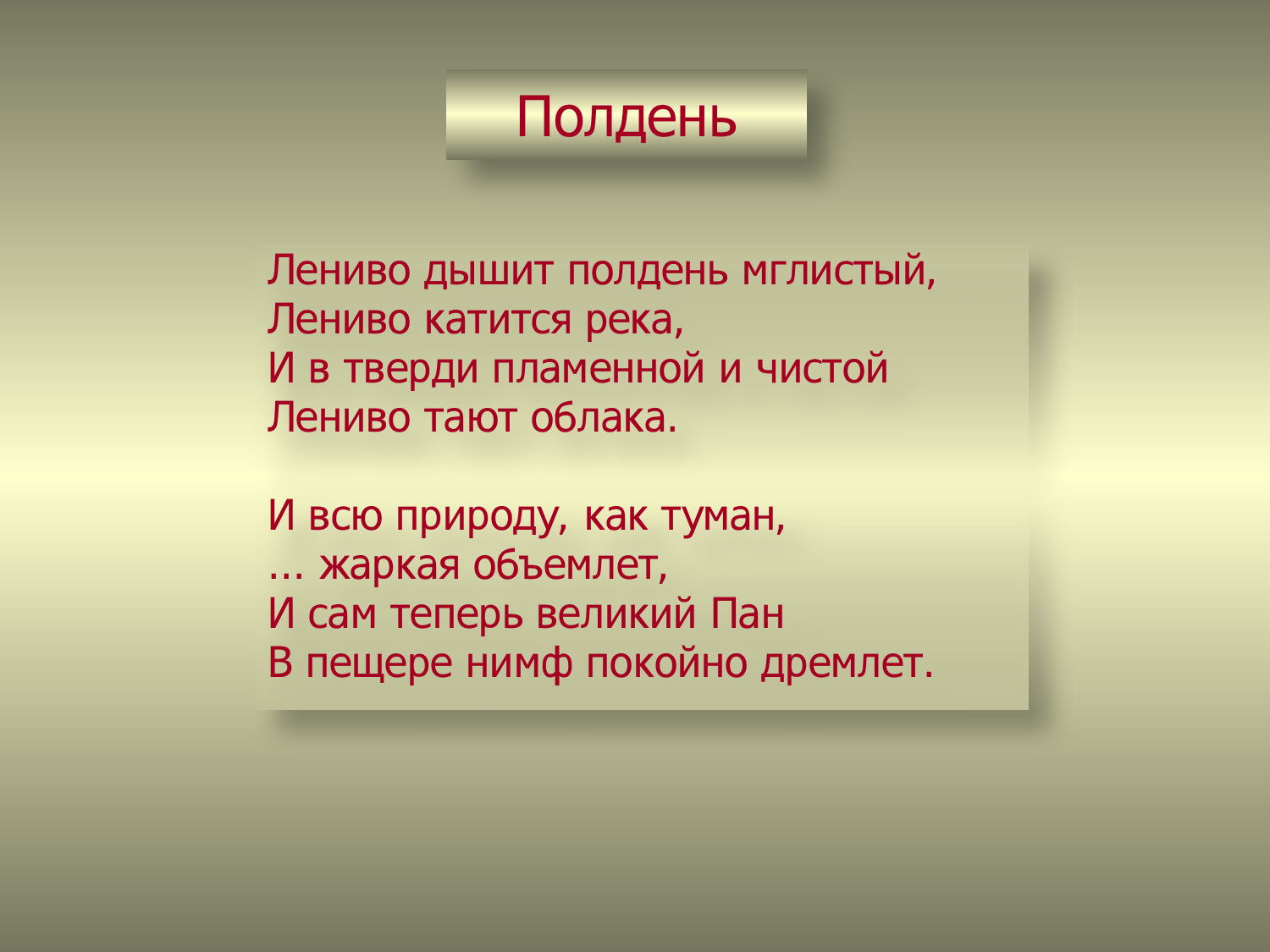

# Полдень
Лениво дышит полдень мглистый,
Лениво катится река,
И в тверди пламенной и чистой
Лениво тают облака.

И всю природу, как туман,
... жаркая объемлет,
И сам теперь великий Пан
В пещере нимф покойно дремлет.